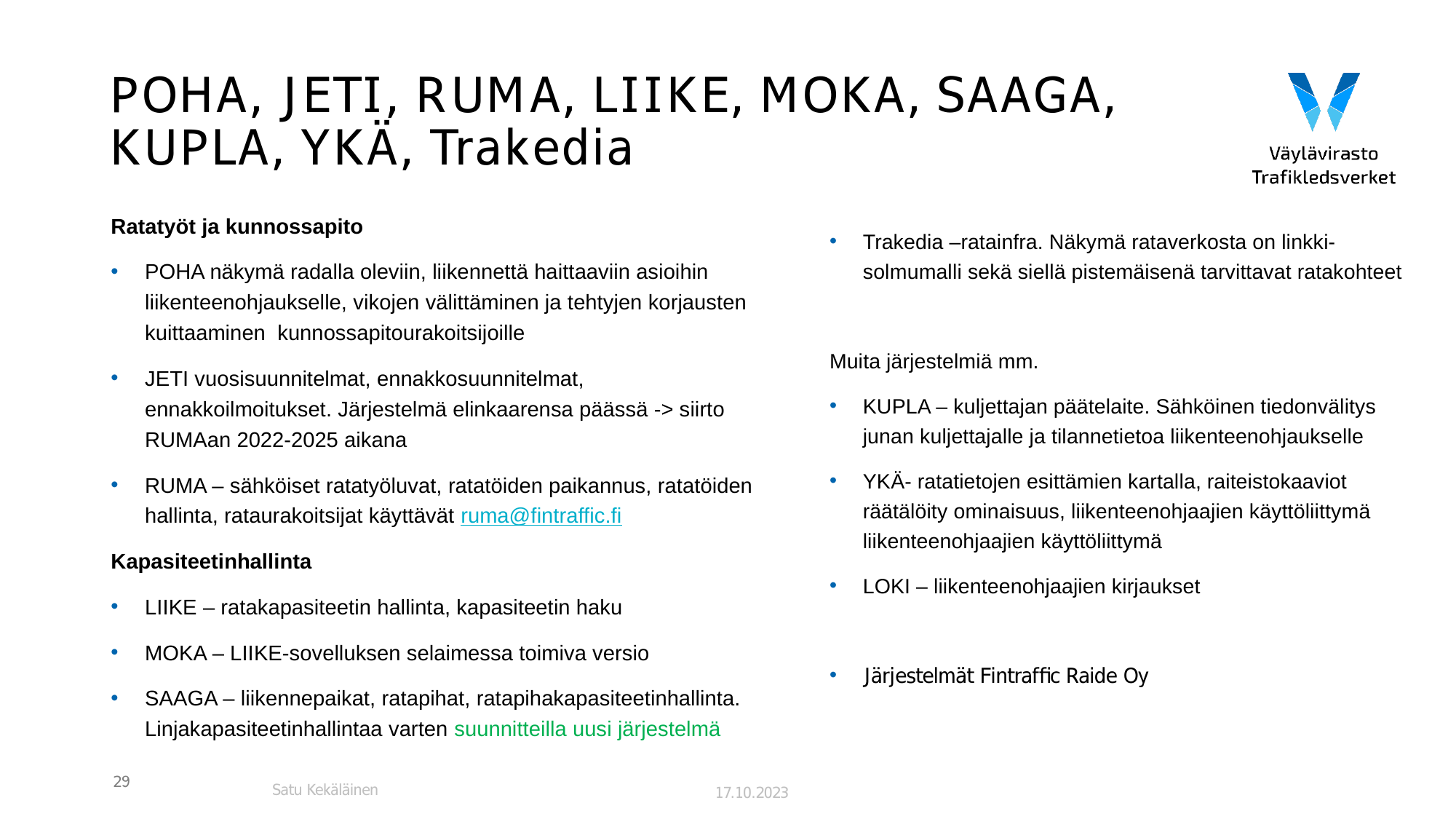

# POHA, JETI, RUMA, LIIKE, MOKA, SAAGA, KUPLA, YKÄ, Trakedia
Ratatyöt ja kunnossapito
POHA näkymä radalla oleviin, liikennettä haittaaviin asioihin liikenteenohjaukselle, vikojen välittäminen ja tehtyjen korjausten kuittaaminen  kunnossapitourakoitsijoille
JETI vuosisuunnitelmat, ennakkosuunnitelmat, ennakkoilmoitukset. Järjestelmä elinkaarensa päässä -> siirto RUMAan 2022-2025 aikana
RUMA – sähköiset ratatyöluvat, ratatöiden paikannus, ratatöiden hallinta, rataurakoitsijat käyttävät ruma@fintraffic.fi
Kapasiteetinhallinta
LIIKE – ratakapasiteetin hallinta, kapasiteetin haku
MOKA – LIIKE-sovelluksen selaimessa toimiva versio
SAAGA – liikennepaikat, ratapihat, ratapihakapasiteetinhallinta. Linjakapasiteetinhallintaa varten suunnitteilla uusi järjestelmä

Trakedia –ratainfra. Näkymä rataverkosta on linkki-solmumalli sekä siellä pistemäisenä tarvittavat ratakohteet

Muita järjestelmiä mm.
KUPLA – kuljettajan päätelaite. Sähköinen tiedonvälitys junan kuljettajalle ja tilannetietoa liikenteenohjaukselle
YKÄ- ratatietojen esittämien kartalla, raiteistokaaviot räätälöity ominaisuus, liikenteenohjaajien käyttöliittymä liikenteenohjaajien käyttöliittymä
LOKI – liikenteenohjaajien kirjaukset

Järjestelmät Fintraffic Raide Oy
29
17.10.2023
Satu Kekäläinen